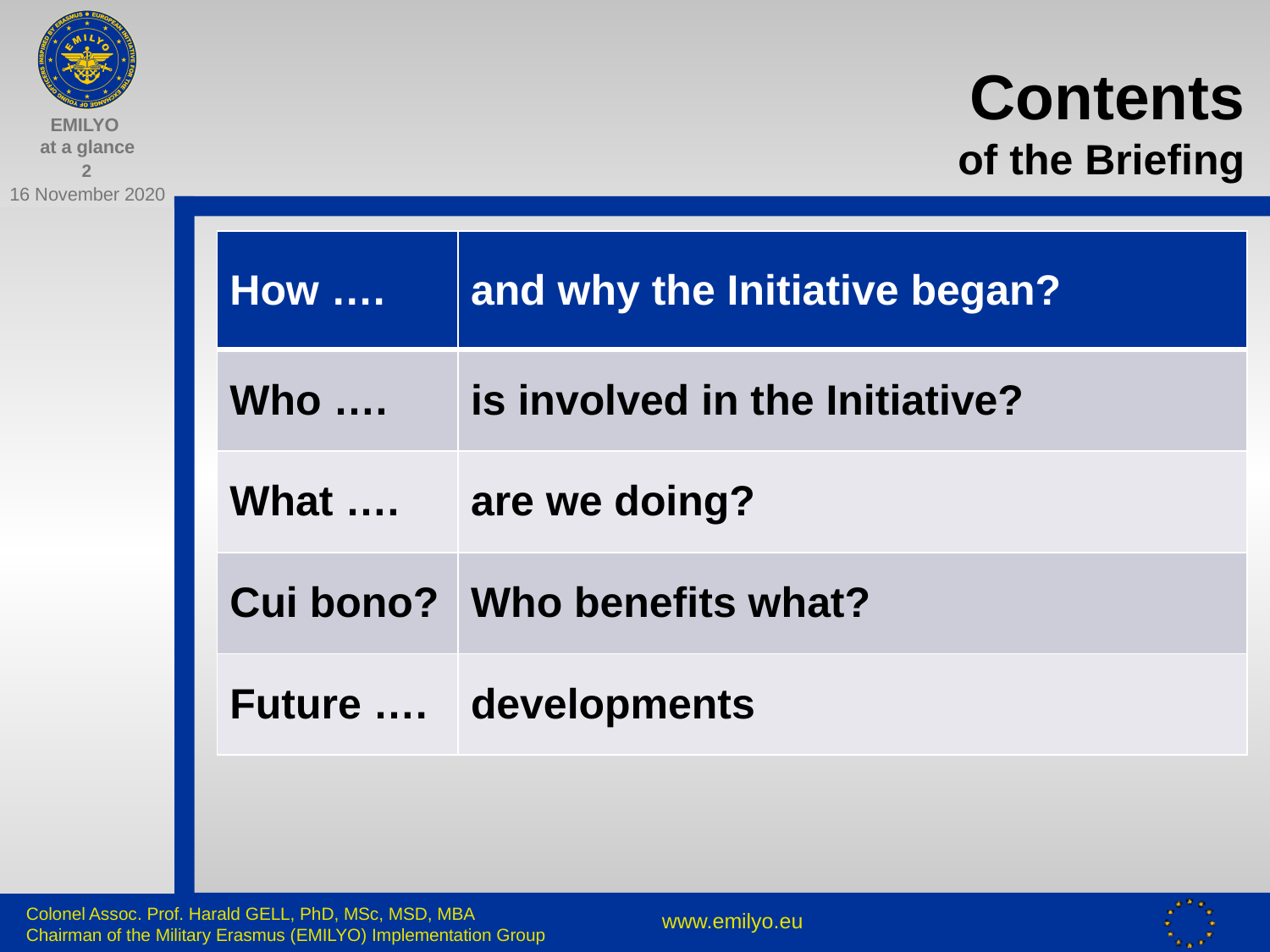

# Contents of the Briefing

| How …. | and why the Initiative began? |
| --- | --- |
| Who …. | is involved in the Initiative? |
| What …. | are we doing? |
| Cui bono? | Who benefits what? |
| Future …. | developments |